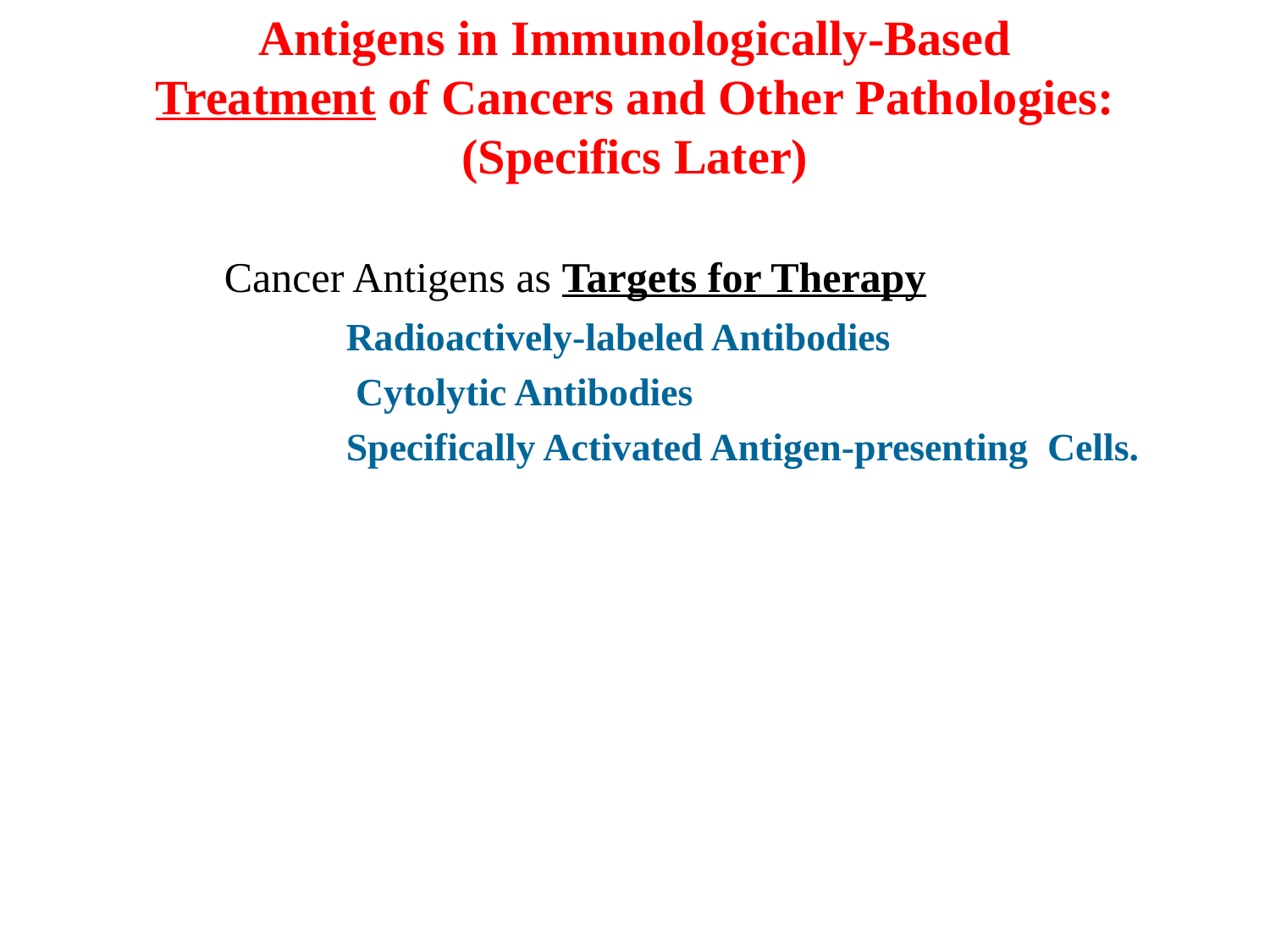

# Antigens in Immunologically-Based Treatment of Cancers and Other Pathologies: (Specifics Later)
                 Cancer Antigens as Targets for Therapy
			Radioactively-labeled Antibodies
			 Cytolytic Antibodies
			Specifically Activated Antigen-presenting  Cells.